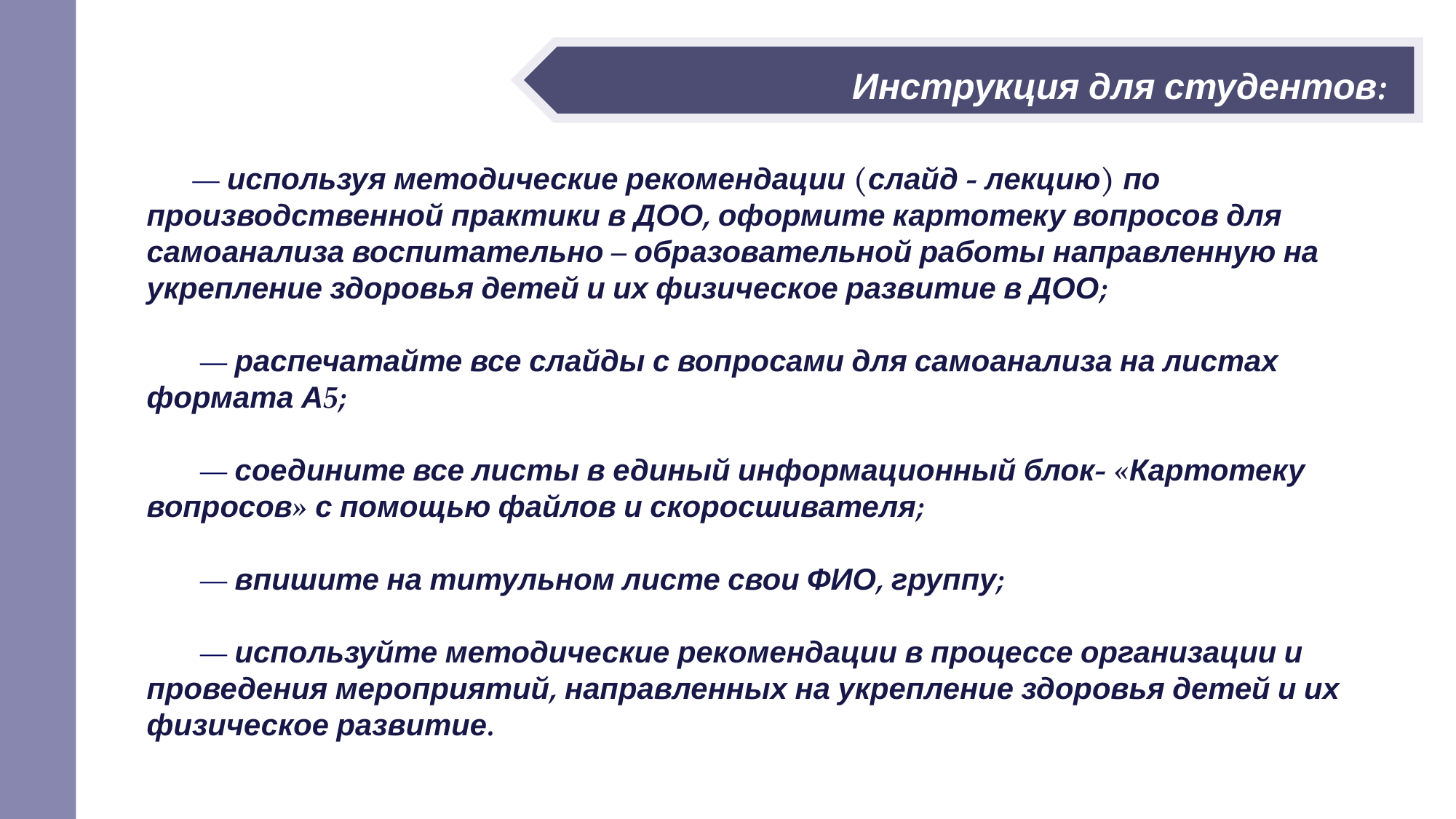

Инструкция для студентов:
      — используя методические рекомендации (слайд - лекцию) по производственной практики в ДОО, оформите картотеку вопросов для самоанализа воспитательно – образовательной работы направленную на укрепление здоровья детей и их физическое развитие в ДОО;

       — распечатайте все слайды с вопросами для самоанализа на листах формата А5;

       — соедините все листы в единый информационный блок- «Картотеку вопросов» с помощью файлов и скоросшивателя;

       — впишите на титульном листе свои ФИО, группу;

       — используйте методические рекомендации в процессе организации и проведения мероприятий, направленных на укрепление здоровья детей и их физическое развитие.